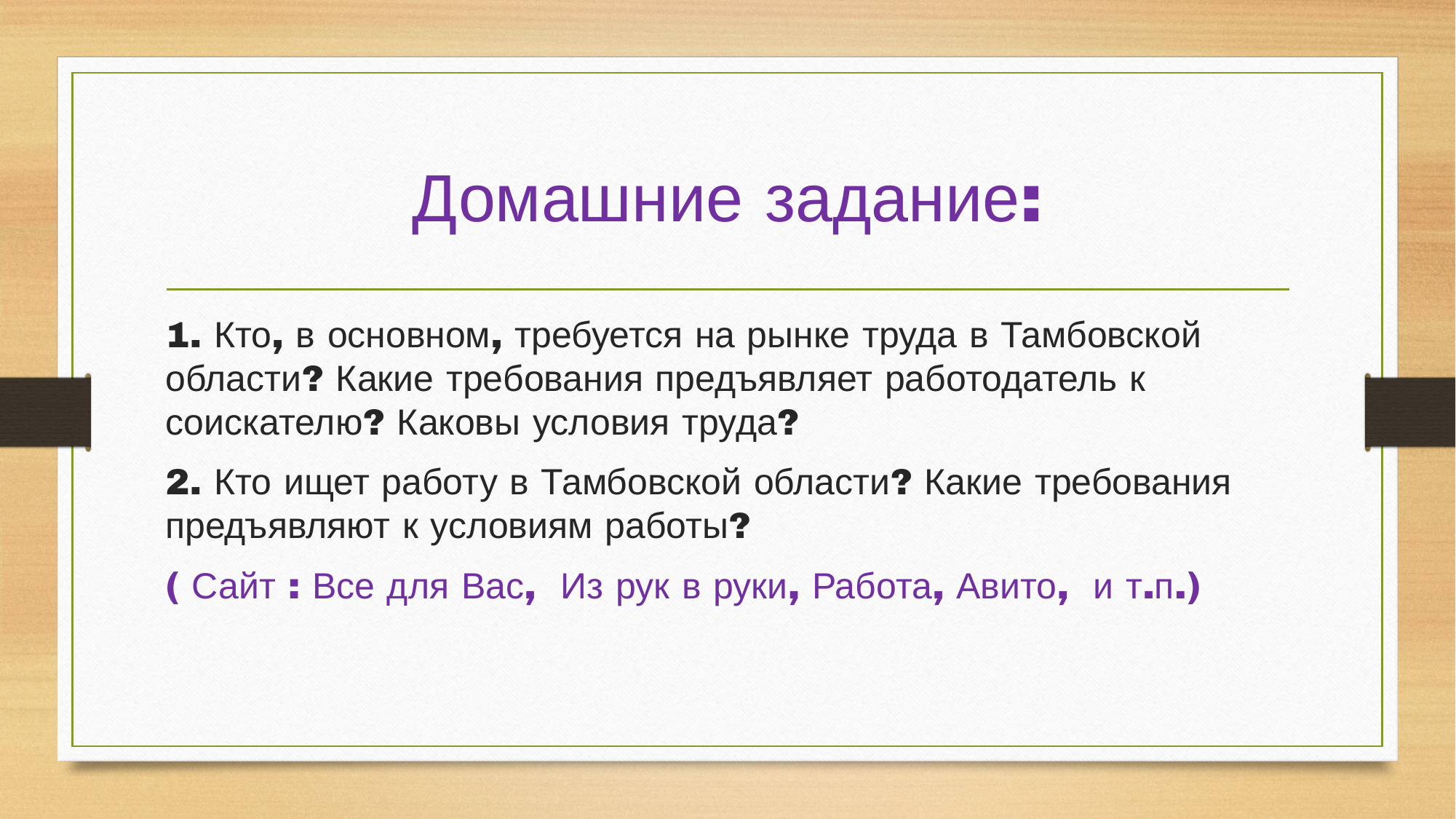

# Домашние задание:
1. Кто, в основном, требуется на рынке труда в Тамбовской области? Какие требования предъявляет работодатель к соискателю? Каковы условия труда?
2. Кто ищет работу в Тамбовской области? Какие требования предъявляют к условиям работы?
( Сайт : Все для Вас,  Из рук в руки, Работа, Авито,  и т.п.)